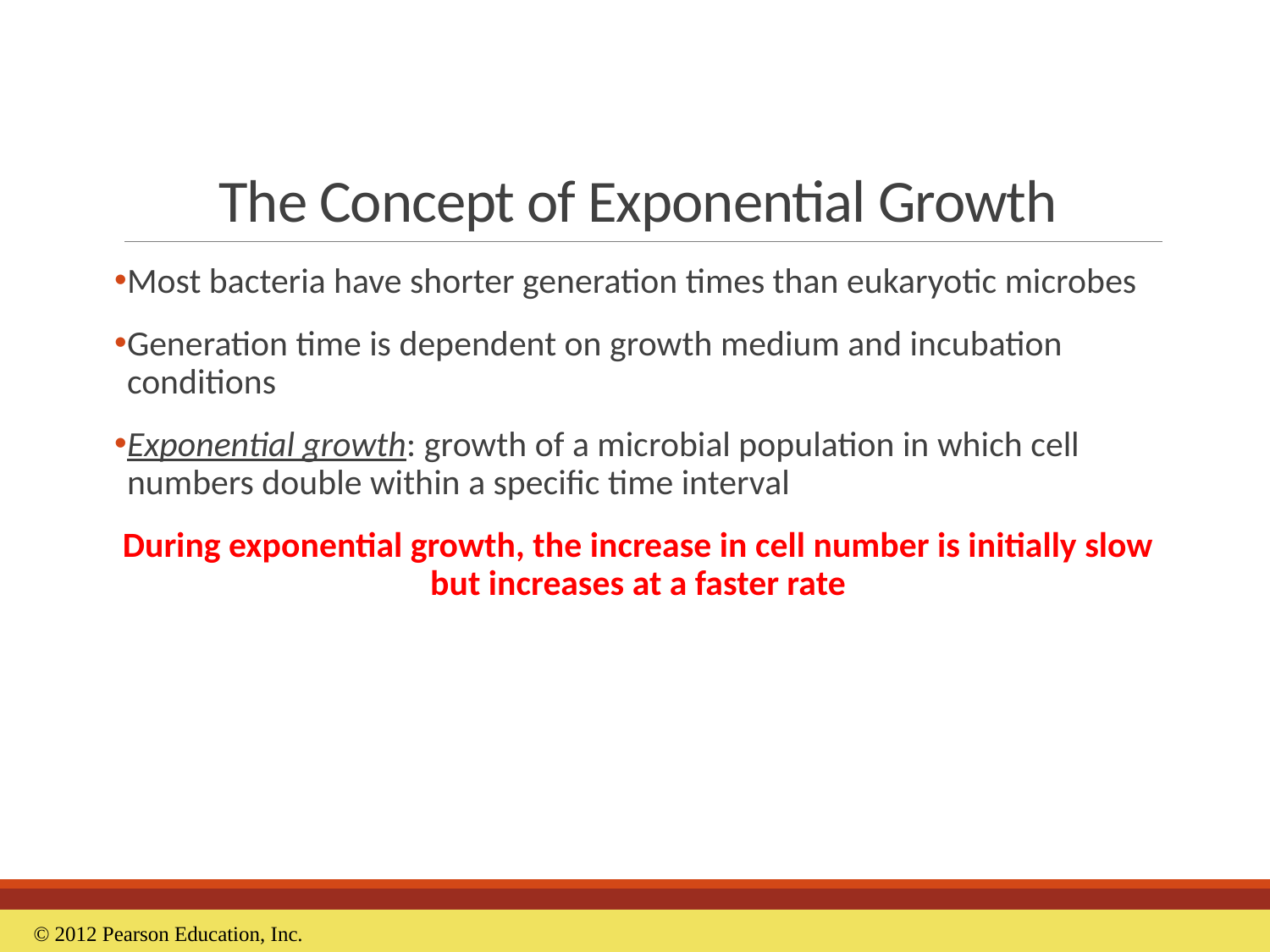

# The Concept of Exponential Growth
Most bacteria have shorter generation times than eukaryotic microbes
Generation time is dependent on growth medium and incubation conditions
Exponential growth: growth of a microbial population in which cell numbers double within a specific time interval
During exponential growth, the increase in cell number is initially slow but increases at a faster rate

© 2012 Pearson Education, Inc.